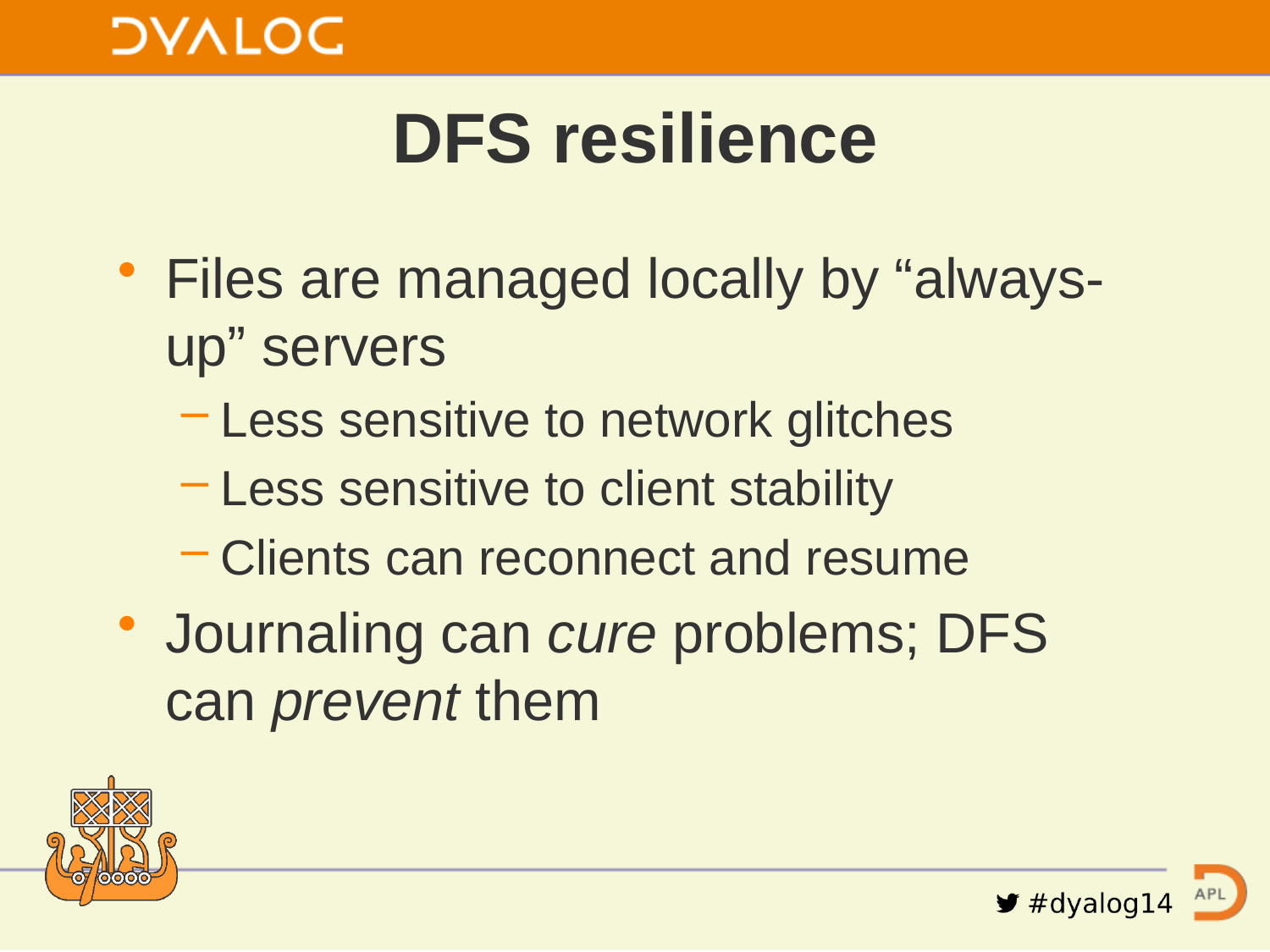

# DFS resilience
Files are managed locally by “always-up” servers
Less sensitive to network glitches
Less sensitive to client stability
Clients can reconnect and resume
Journaling can cure problems; DFS can prevent them